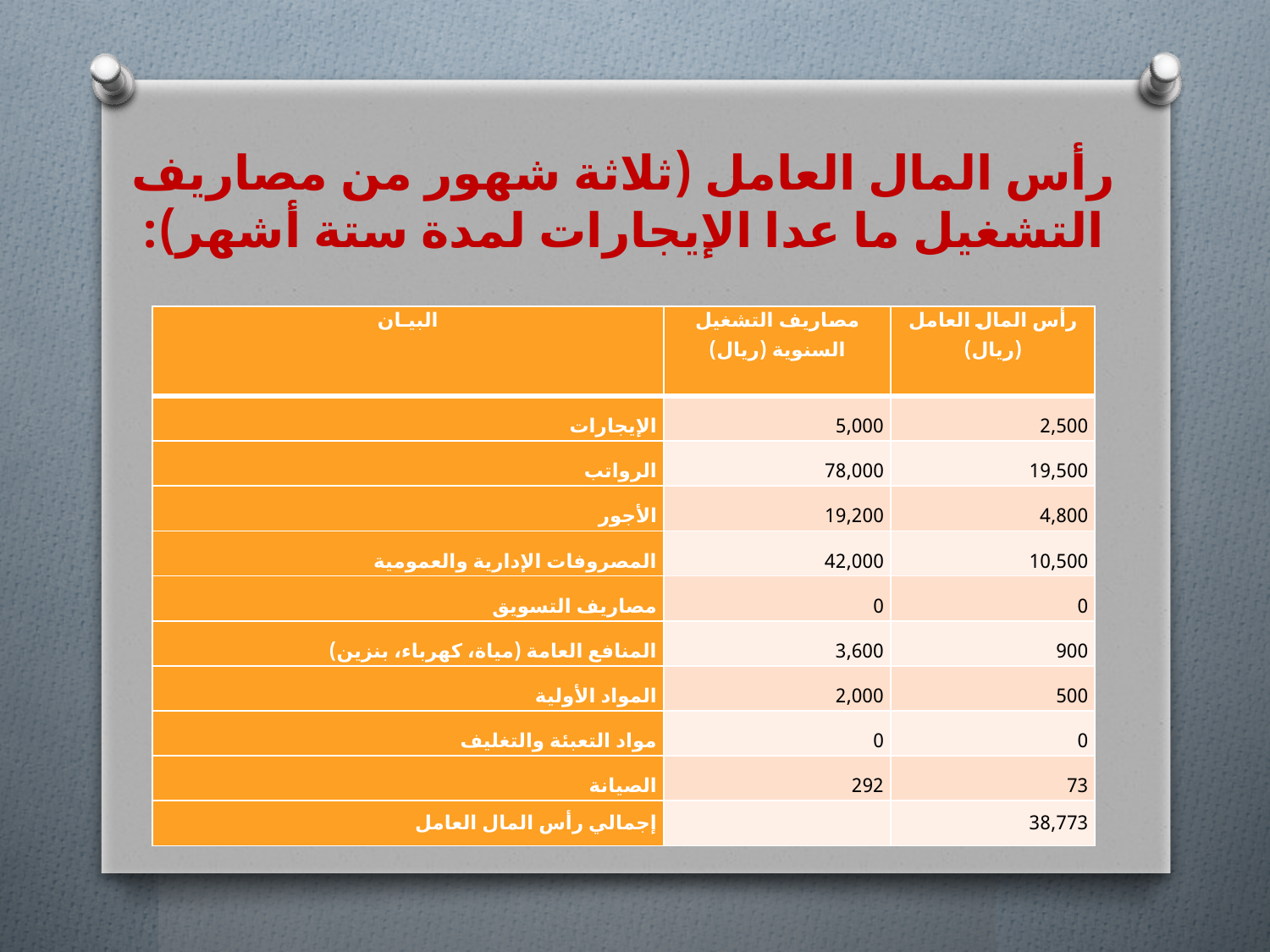

# رأس المال العامل (ثلاثة شهور من مصاريف التشغيل ما عدا الإيجارات لمدة ستة أشهر):
| البيـان | مصاريف التشغيل السنوية (ريال) | رأس المال العامل (ريال) |
| --- | --- | --- |
| الإيجارات | 5,000 | 2,500 |
| الرواتب | 78,000 | 19,500 |
| الأجور | 19,200 | 4,800 |
| المصروفات الإدارية والعمومية | 42,000 | 10,500 |
| مصاريف التسويق | 0 | 0 |
| المنافع العامة (مياة، كهرباء، بنزين) | 3,600 | 900 |
| المواد الأولية | 2,000 | 500 |
| مواد التعبئة والتغليف | 0 | 0 |
| الصيانة | 292 | 73 |
| إجمالي رأس المال العامل |  | 38,773 |